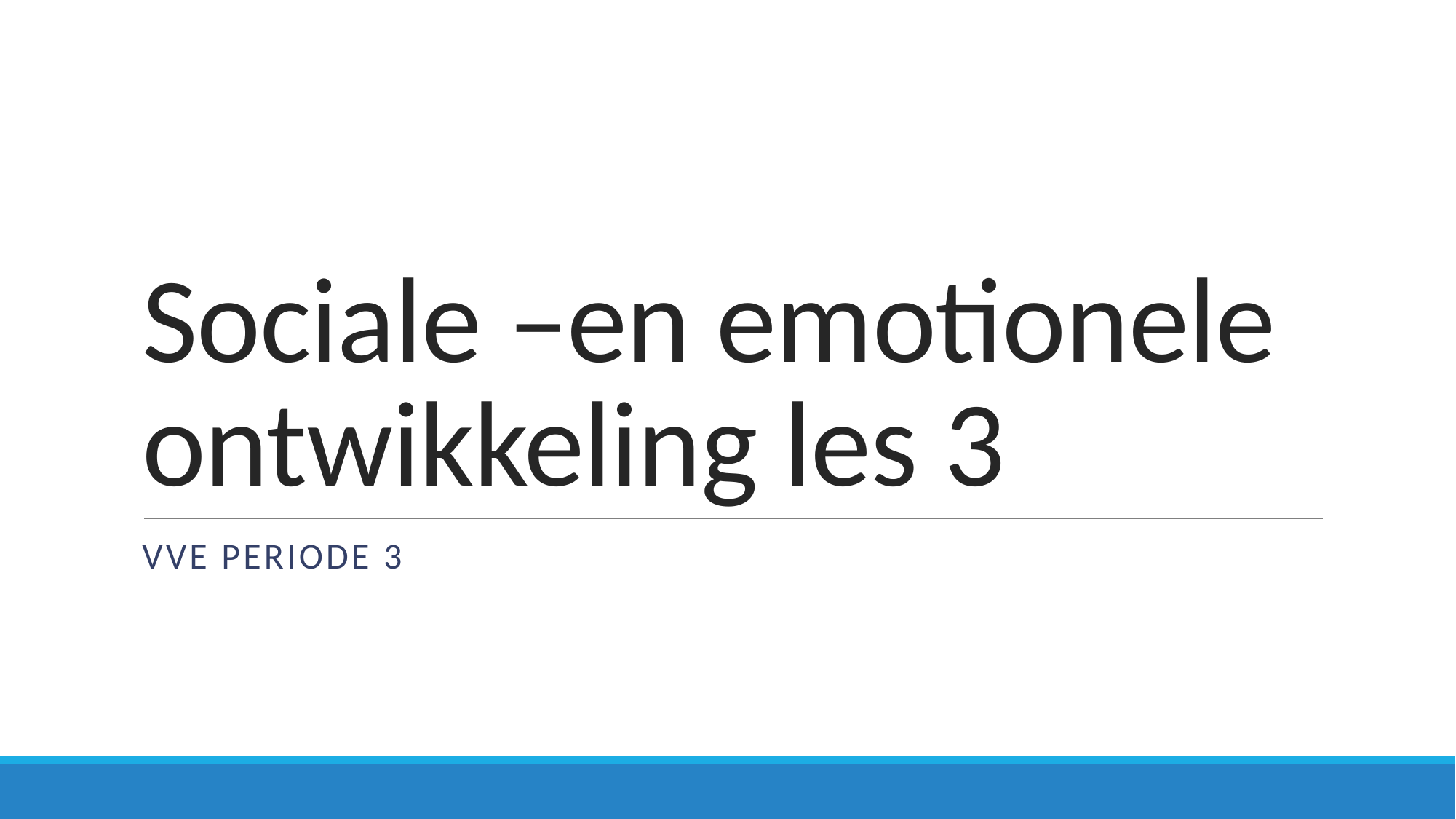

# Sociale –en emotionele ontwikkeling les 3
Vve periode 3